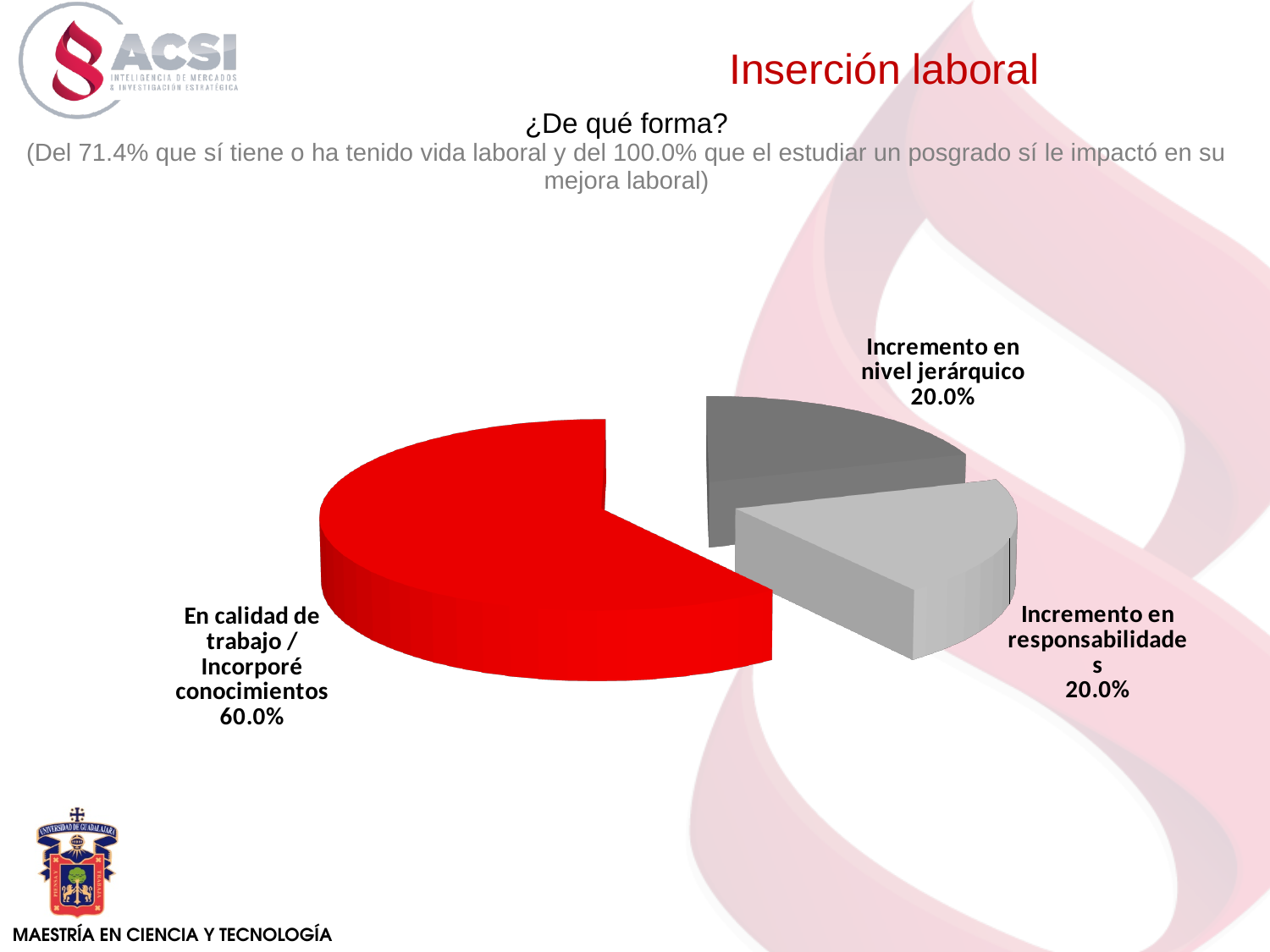

Inserción laboral
¿De qué forma?
(Del 71.4% que sí tiene o ha tenido vida laboral y del 100.0% que el estudiar un posgrado sí le impactó en su mejora laboral)

[unsupported chart]